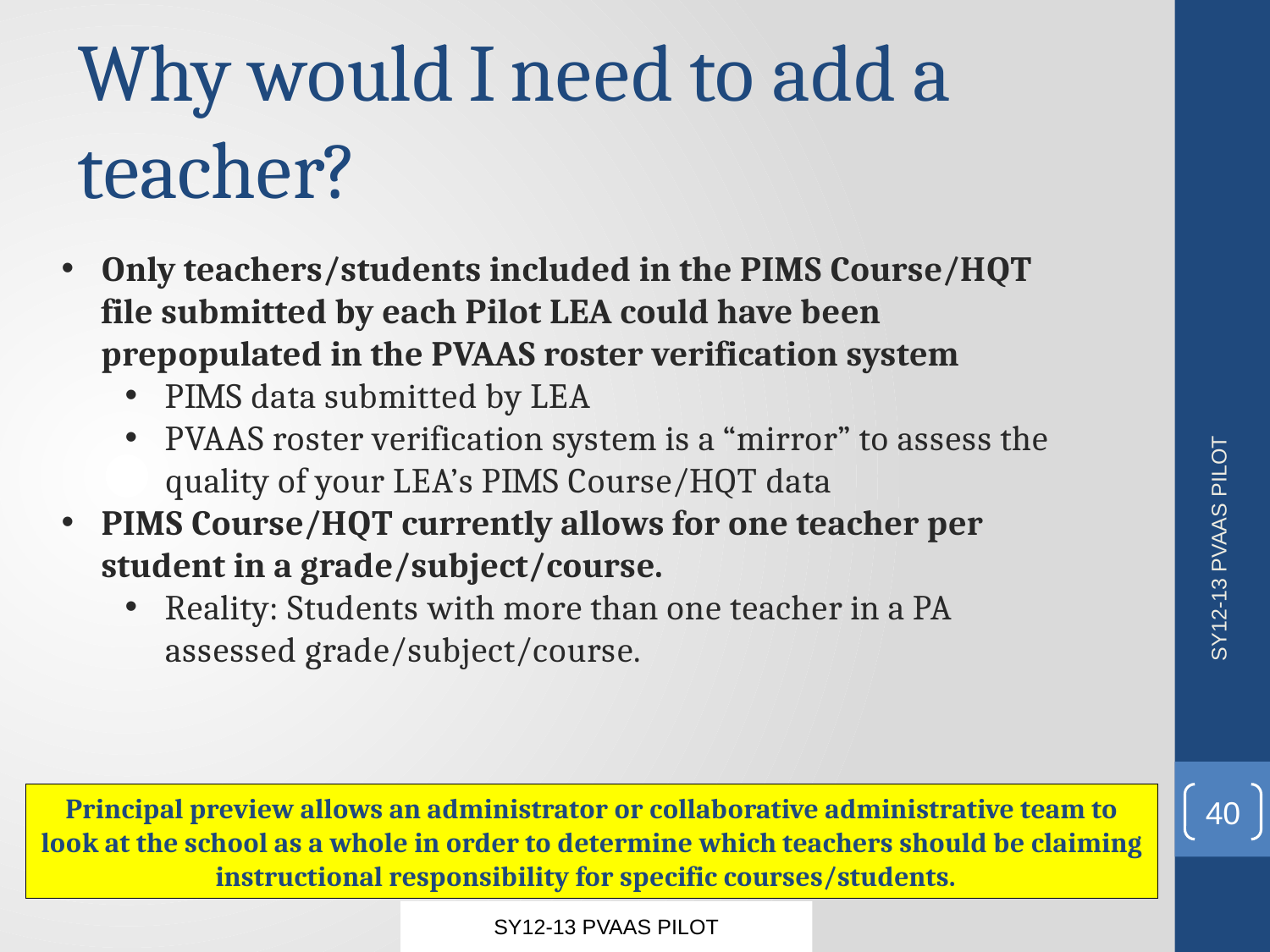

# Why would I need to add a teacher?
Only teachers/students included in the PIMS Course/HQT file submitted by each Pilot LEA could have been prepopulated in the PVAAS roster verification system
PIMS data submitted by LEA
PVAAS roster verification system is a “mirror” to assess the quality of your LEA’s PIMS Course/HQT data
PIMS Course/HQT currently allows for one teacher per student in a grade/subject/course.
Reality: Students with more than one teacher in a PA assessed grade/subject/course.

SY12-13 PVAAS PILOT
Principal preview allows an administrator or collaborative administrative team to look at the school as a whole in order to determine which teachers should be claiming instructional responsibility for specific courses/students.
40
SY12-13 PVAAS PILOT